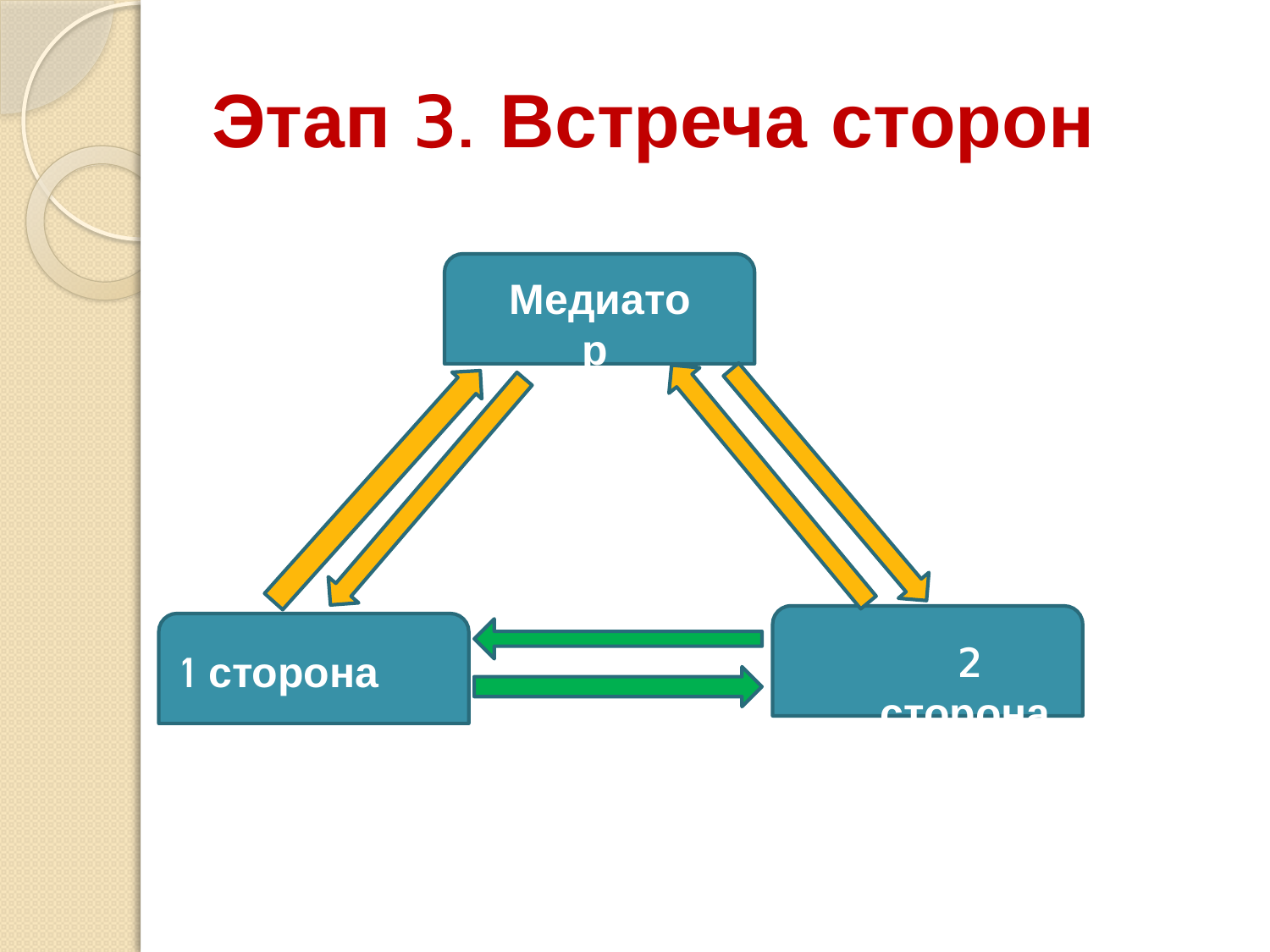

# Этап 3. Встреча сторон

Медиатор

2 сторона
1 сторона